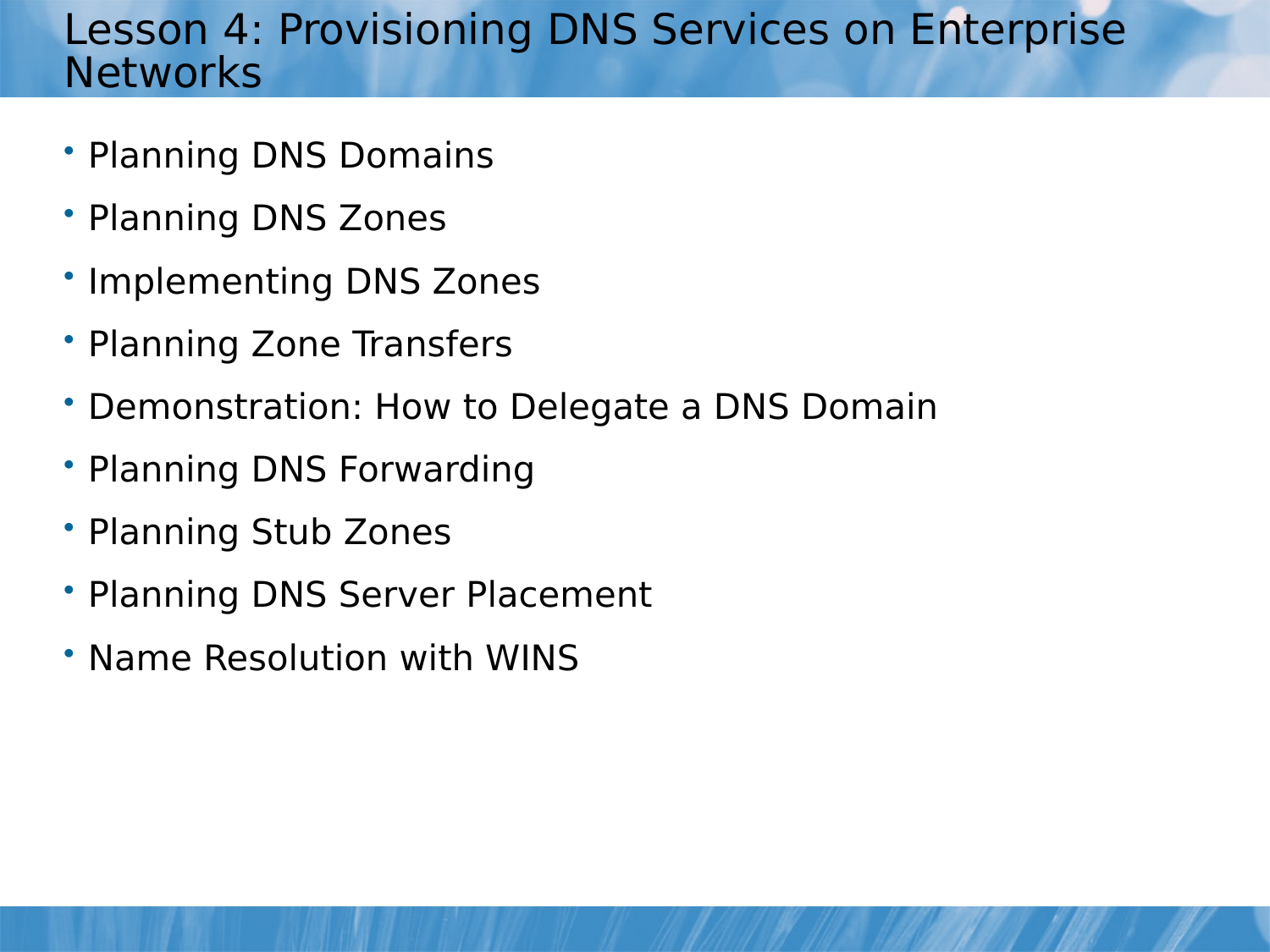

# Lesson 4: Provisioning DNS Services on Enterprise Networks
Planning DNS Domains
Planning DNS Zones
Implementing DNS Zones
Planning Zone Transfers
Demonstration: How to Delegate a DNS Domain
Planning DNS Forwarding
Planning Stub Zones
Planning DNS Server Placement
Name Resolution with WINS